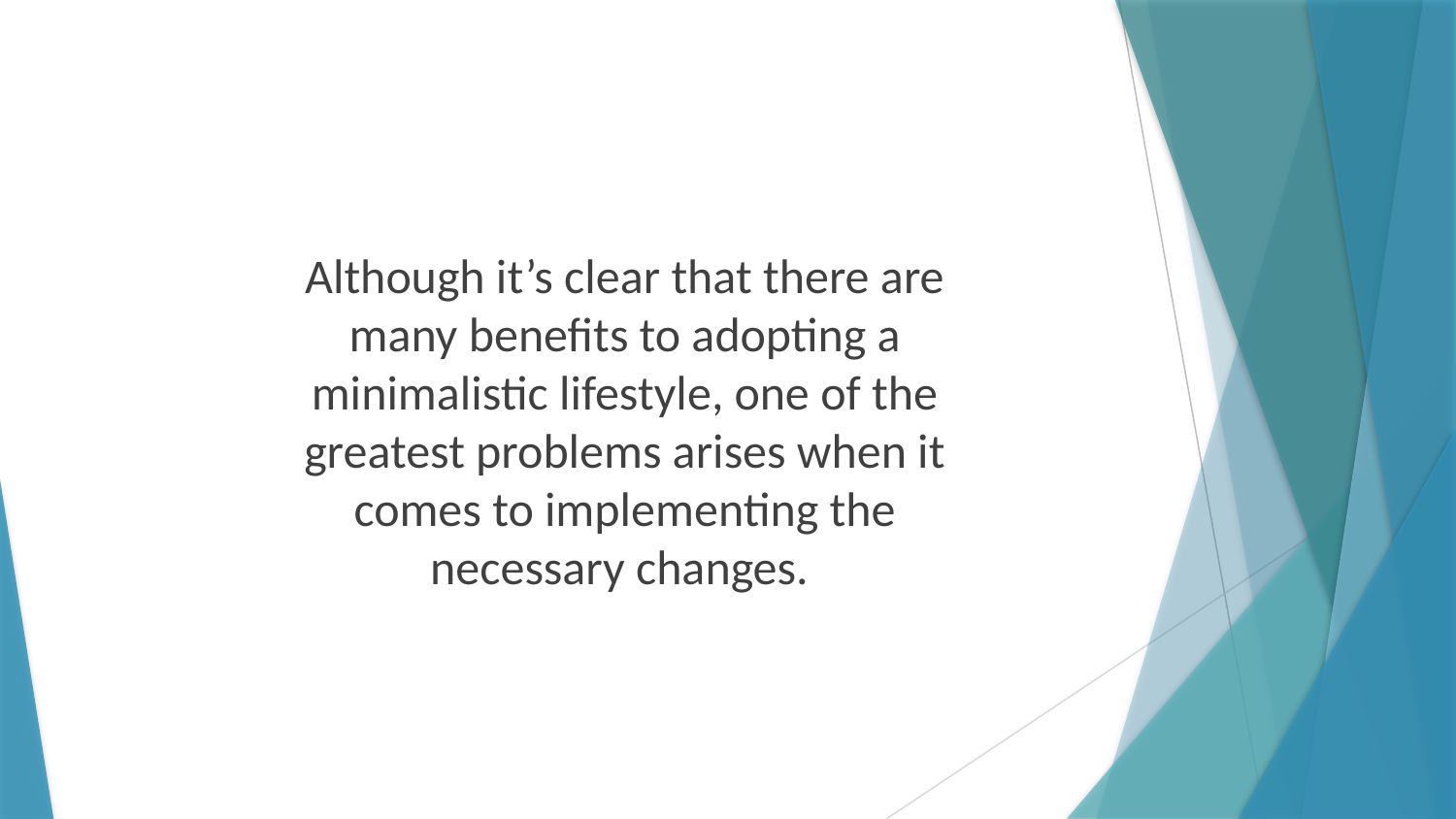

Although it’s clear that there are many benefits to adopting a minimalistic lifestyle, one of the greatest problems arises when it comes to implementing the necessary changes.